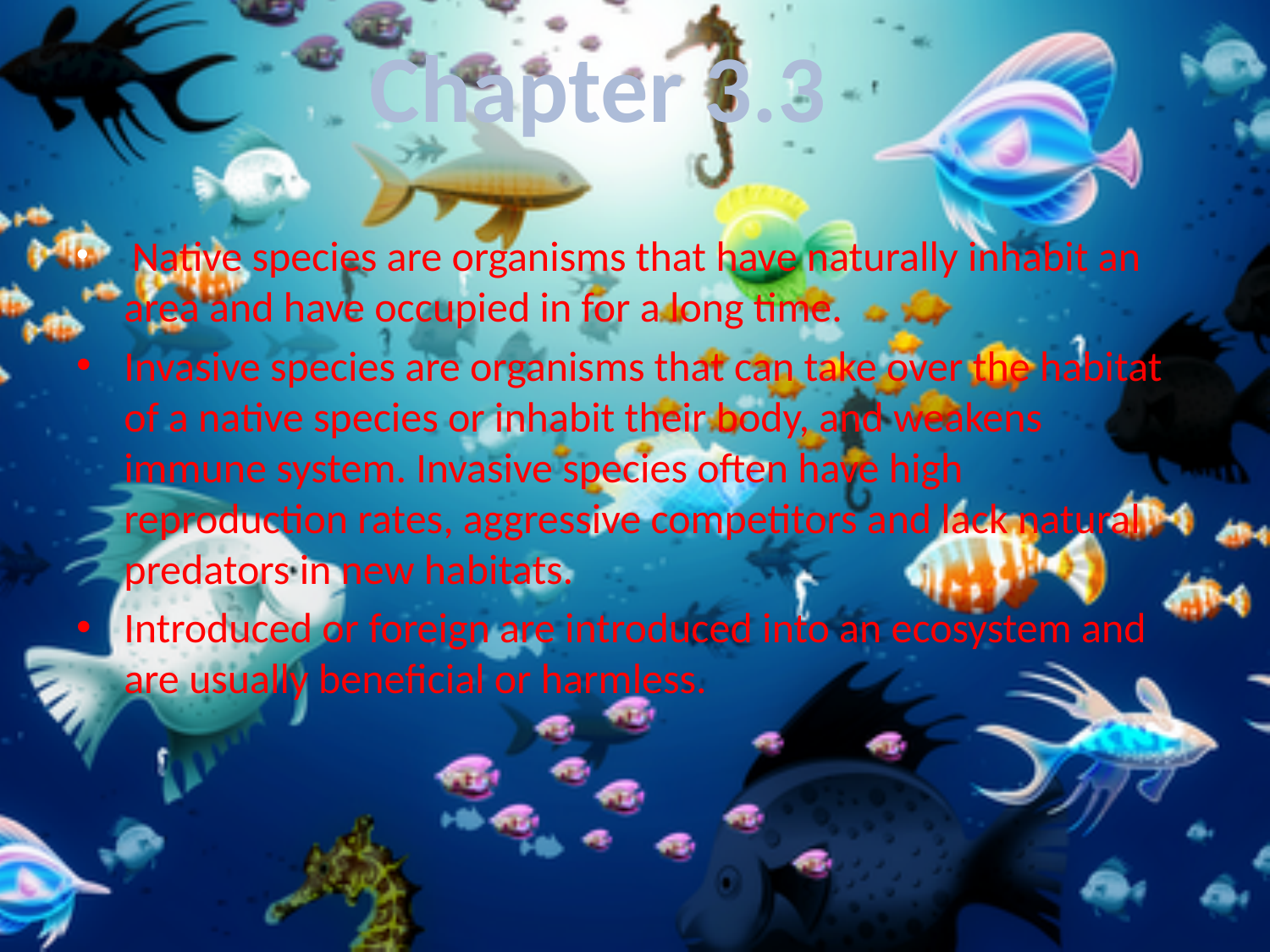

Chapter 3.3
 Native species are organisms that have naturally inhabit an area and have occupied in for a long time.
Invasive species are organisms that can take over the habitat of a native species or inhabit their body, and weakens immune system. Invasive species often have high reproduction rates, aggressive competitors and lack natural predators in new habitats.
Introduced or foreign are introduced into an ecosystem and are usually beneficial or harmless.